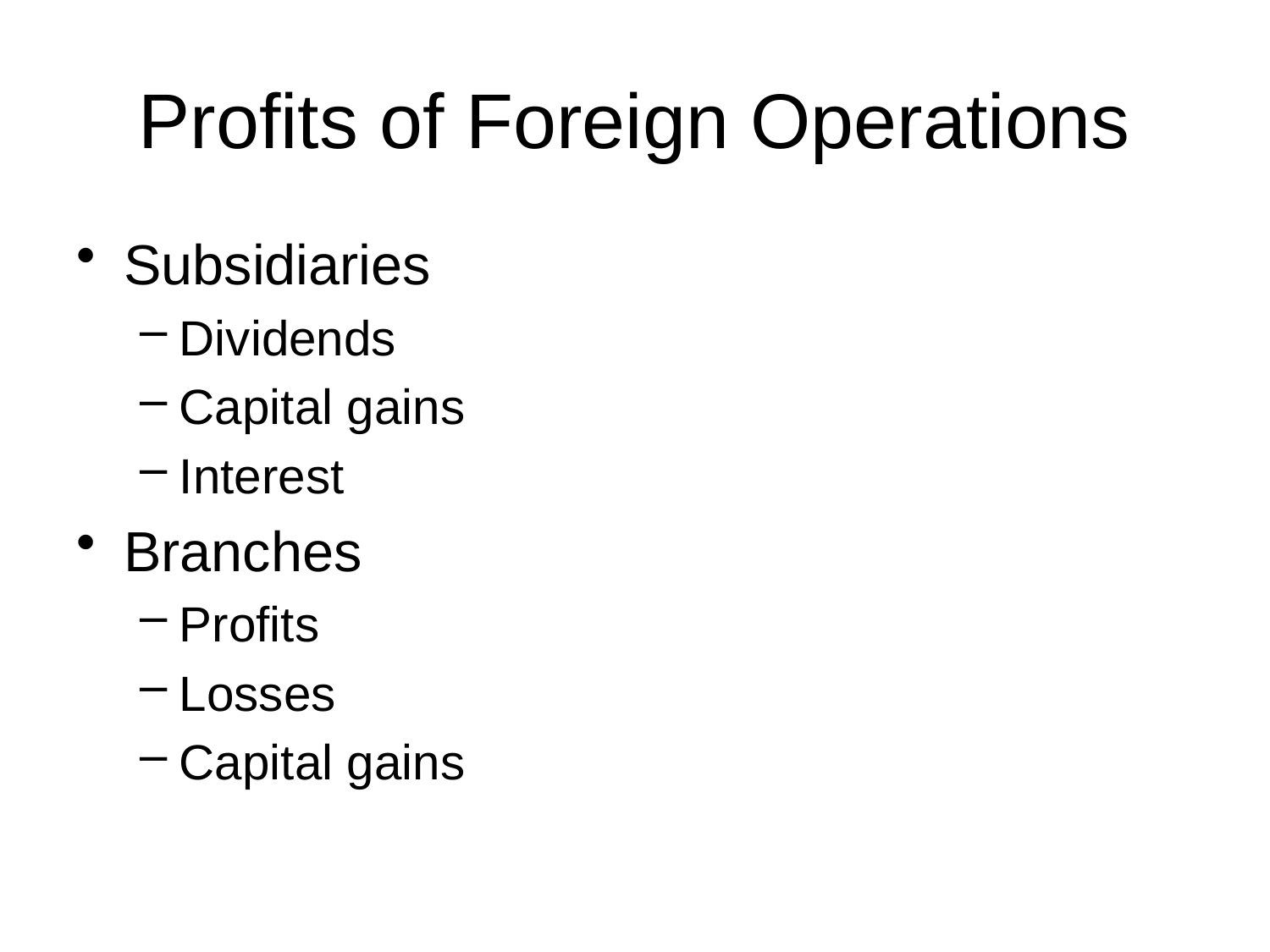

# Profits of Foreign Operations
Subsidiaries
Dividends
Capital gains
Interest
Branches
Profits
Losses
Capital gains